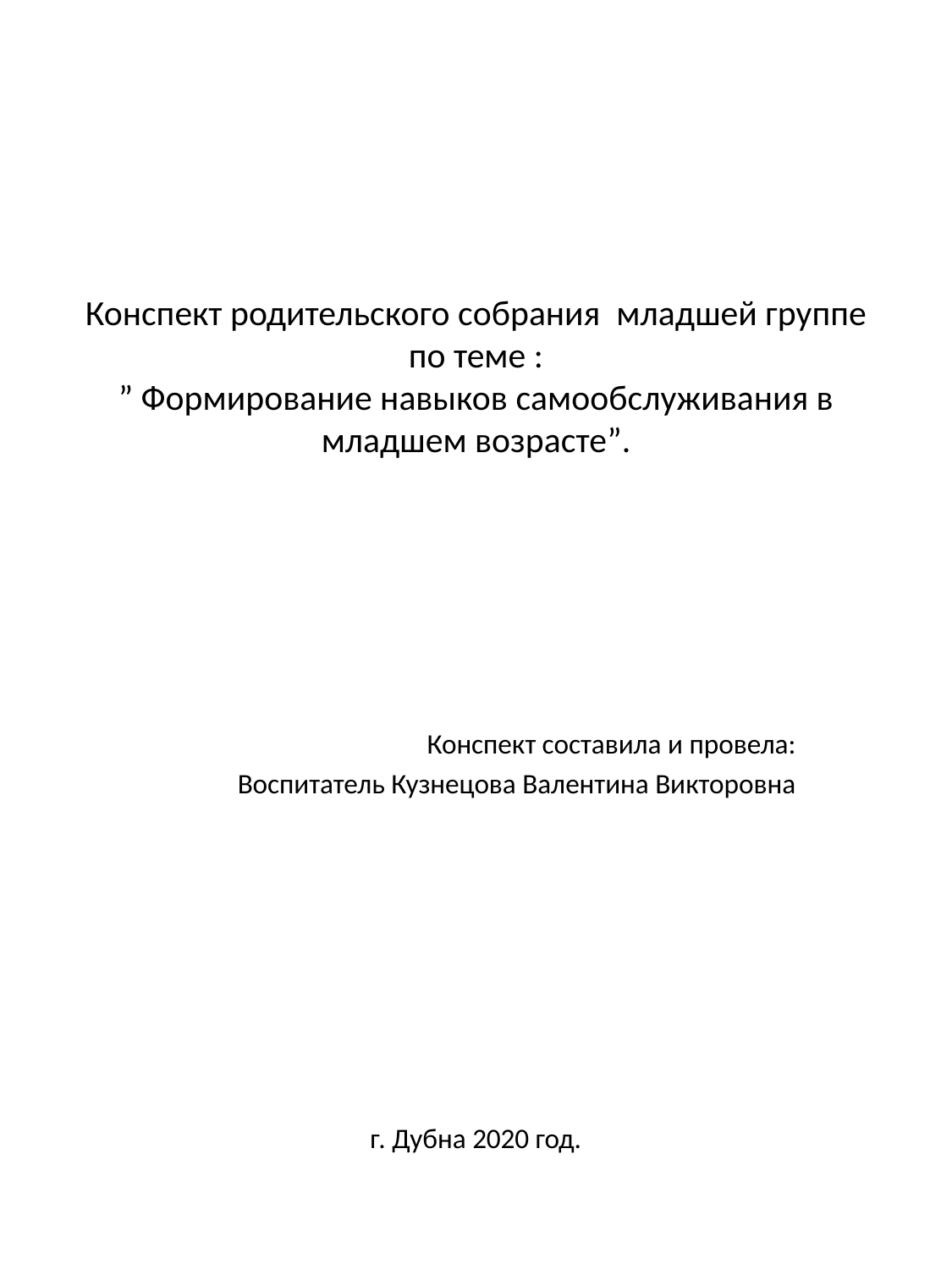

# Конспект родительского собрания  младшей группе по теме : ” Формирование навыков самообслуживания в младшем возрасте”.
Конспект составила и провела:
Воспитатель Кузнецова Валентина Викторовна

г. Дубна 2020 год.